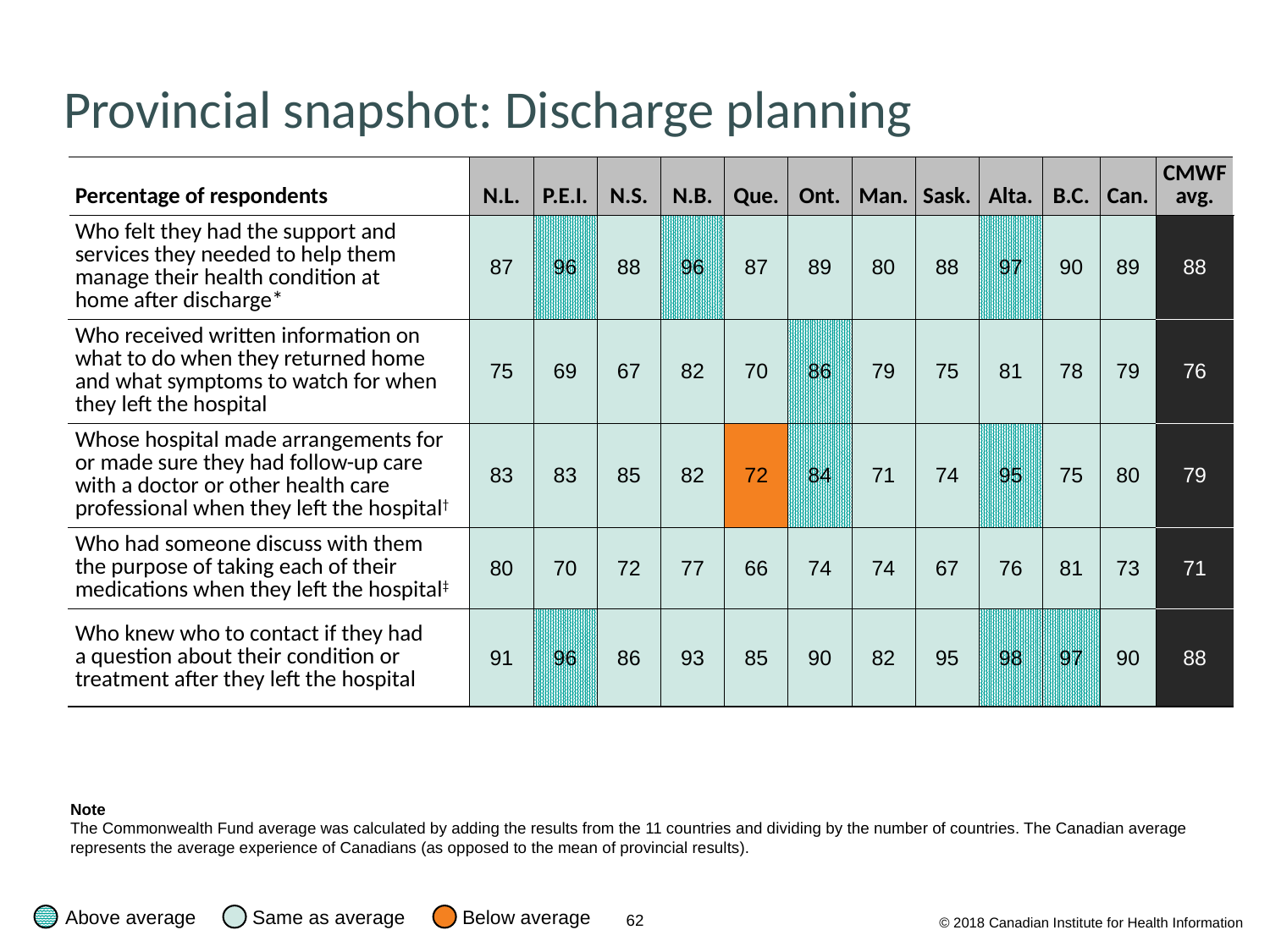

# Provincial snapshot: Discharge planning
| Percentage of respondents | N.L. | P.E.I. | N.S. | N.B. | Que. | Ont. | Man. | Sask. | Alta. | B.C. | Can. | CMWF avg. |
| --- | --- | --- | --- | --- | --- | --- | --- | --- | --- | --- | --- | --- |
| Who felt they had the support and services they needed to help them manage their health condition at home after discharge\* | 87 | 96 | 88 | 96 | 87 | 89 | 80 | 88 | 97 | 90 | 89 | 88 |
| Who received written information on what to do when they returned home and what symptoms to watch for when they left the hospital | 75 | 69 | 67 | 82 | 70 | 86 | 79 | 75 | 81 | 78 | 79 | 76 |
| Whose hospital made arrangements for or made sure they had follow-up care with a doctor or other health care professional when they left the hospital† | 83 | 83 | 85 | 82 | 72 | 84 | 71 | 74 | 95 | 75 | 80 | 79 |
| Who had someone discuss with them the purpose of taking each of their medications when they left the hospital‡ | 80 | 70 | 72 | 77 | 66 | 74 | 74 | 67 | 76 | 81 | 73 | 71 |
| Who knew who to contact if they had a question about their condition or treatment after they left the hospital | 91 | 96 | 86 | 93 | 85 | 90 | 82 | 95 | 98 | 97 | 90 | 88 |

Note
The Commonwealth Fund average was calculated by adding the results from the 11 countries and dividing by the number of countries. The Canadian average represents the average experience of Canadians (as opposed to the mean of provincial results).
Below average

Above average

Same as average

© 2018 Canadian Institute for Health Information
62